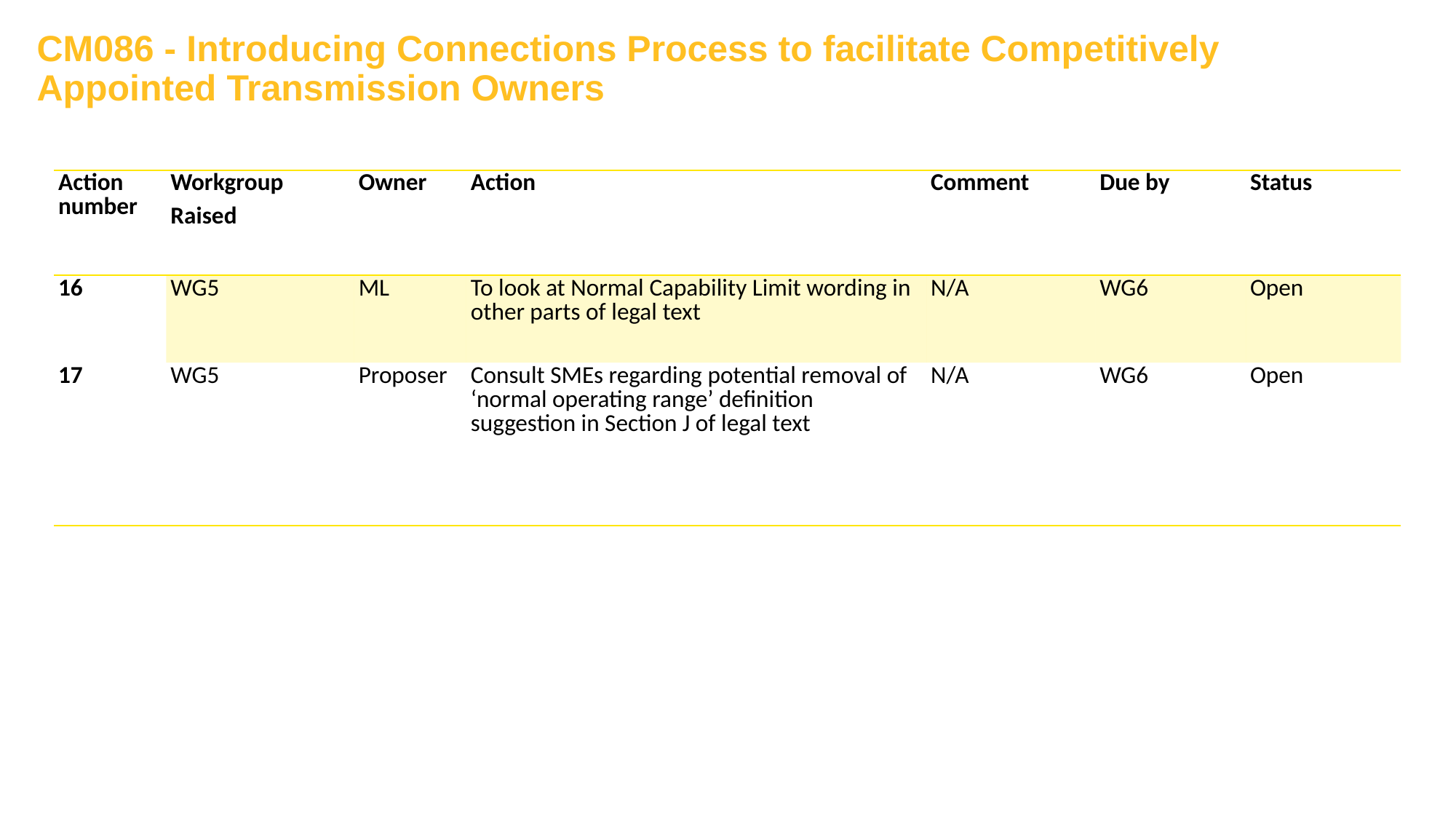

# CM086 - Introducing Connections Process to facilitate Competitively Appointed Transmission Owners

| Action number | Workgroup Raised | Owner | Action | Comment | Due by | Status |
| --- | --- | --- | --- | --- | --- | --- |
| 16 | WG5 | ML | To look at Normal Capability Limit wording in other parts of legal text | N/A | WG6 | Open |
| 17 | WG5 | Proposer | Consult SMEs regarding potential removal of ‘normal operating range’ definition suggestion in Section J of legal text | N/A | WG6 | Open |